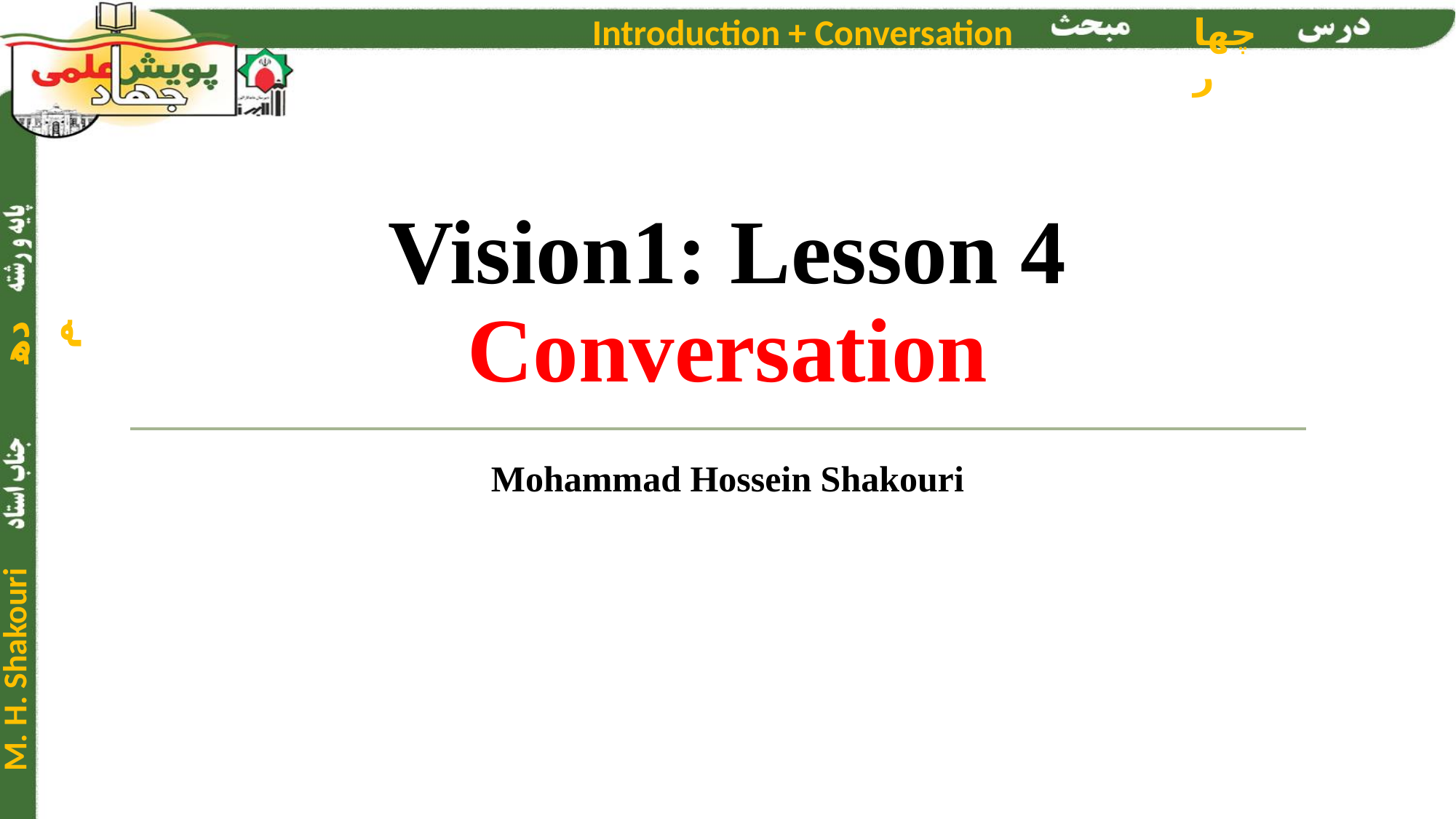

# Vision1: Lesson 4 Conversation
Mohammad Hossein Shakouri